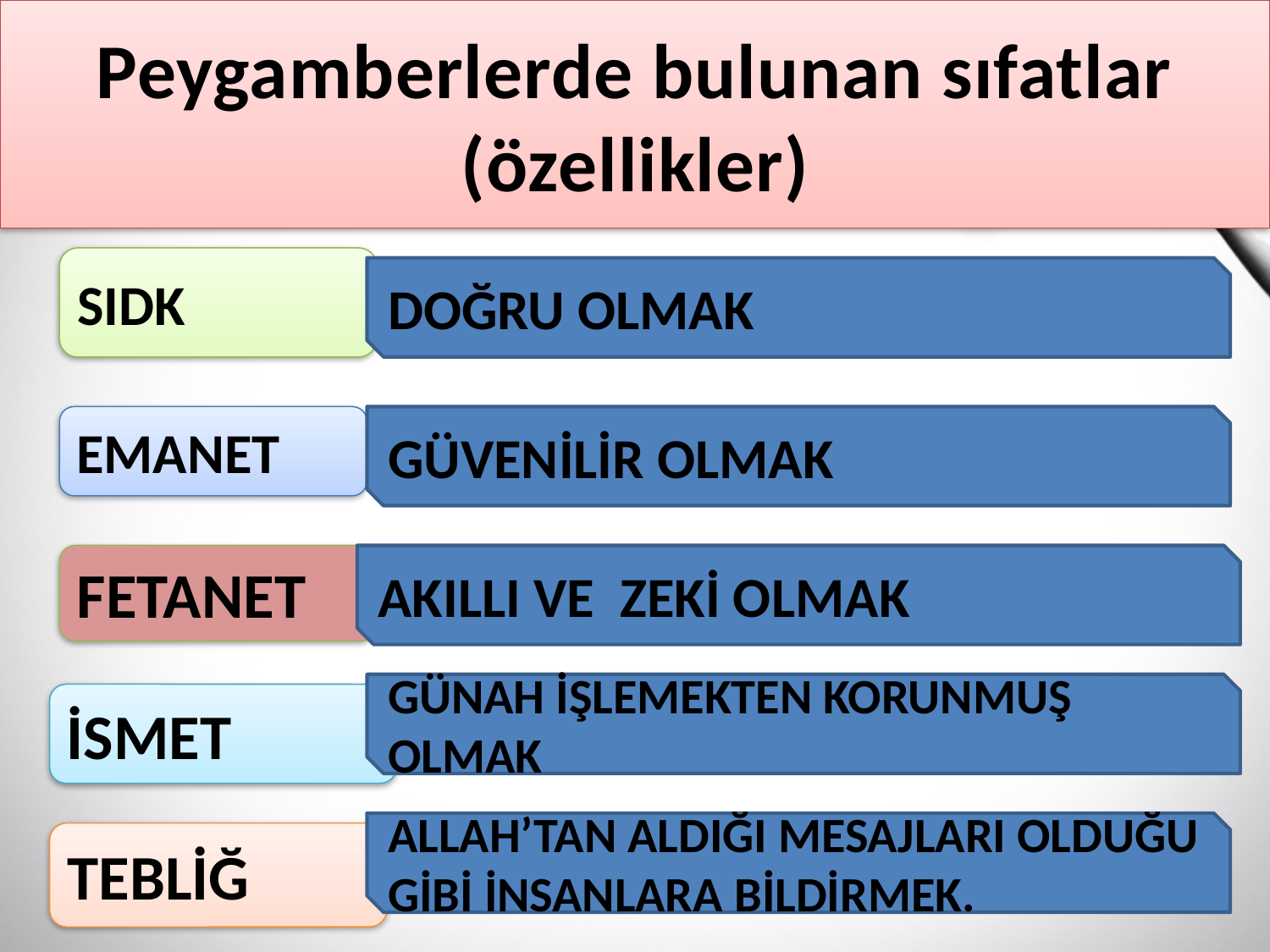

# Peygamberlerde bulunan sıfatlar (özellikler)
SIDK
DOĞRU OLMAK
EMANET
GÜVENİLİR OLMAK
FETANET
AKILLI VE  ZEKİ OLMAK
GÜNAH İŞLEMEKTEN KORUNMUŞ OLMAK
İSMET
ALLAH’TAN ALDIĞI MESAJLARI OLDUĞU GİBİ İNSANLARA BİLDİRMEK.
TEBLİĞ